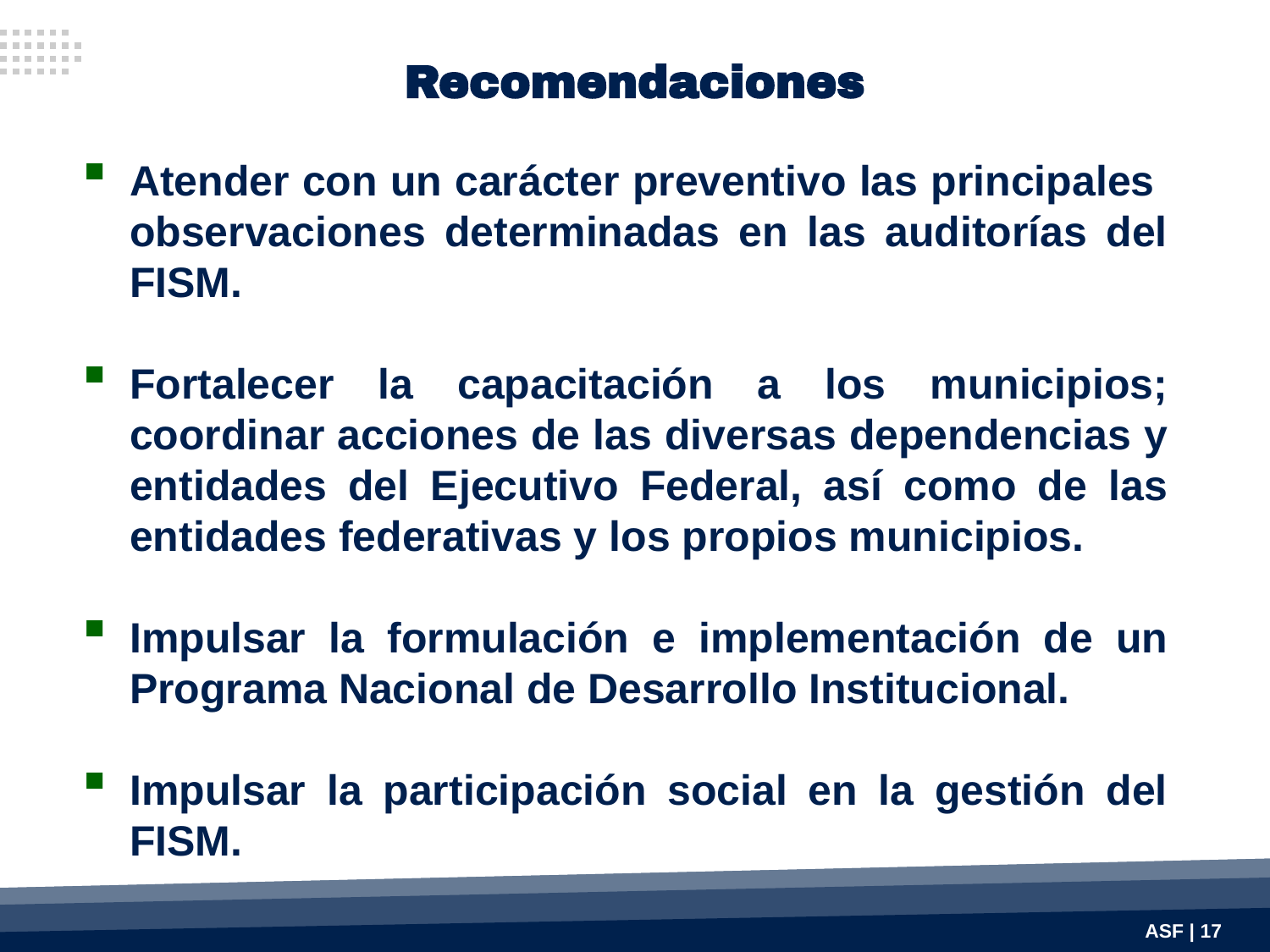

# Recomendaciones

Atender con un carácter preventivo las principales  observaciones determinadas en las auditorías del FISM.

Fortalecer la capacitación a los municipios; coordinar acciones de las diversas dependencias y entidades del Ejecutivo Federal, así como de las entidades federativas y los propios municipios.

Impulsar la formulación e implementación de un Programa Nacional de Desarrollo Institucional.

Impulsar la participación social en la gestión del FISM.
ASF | 17